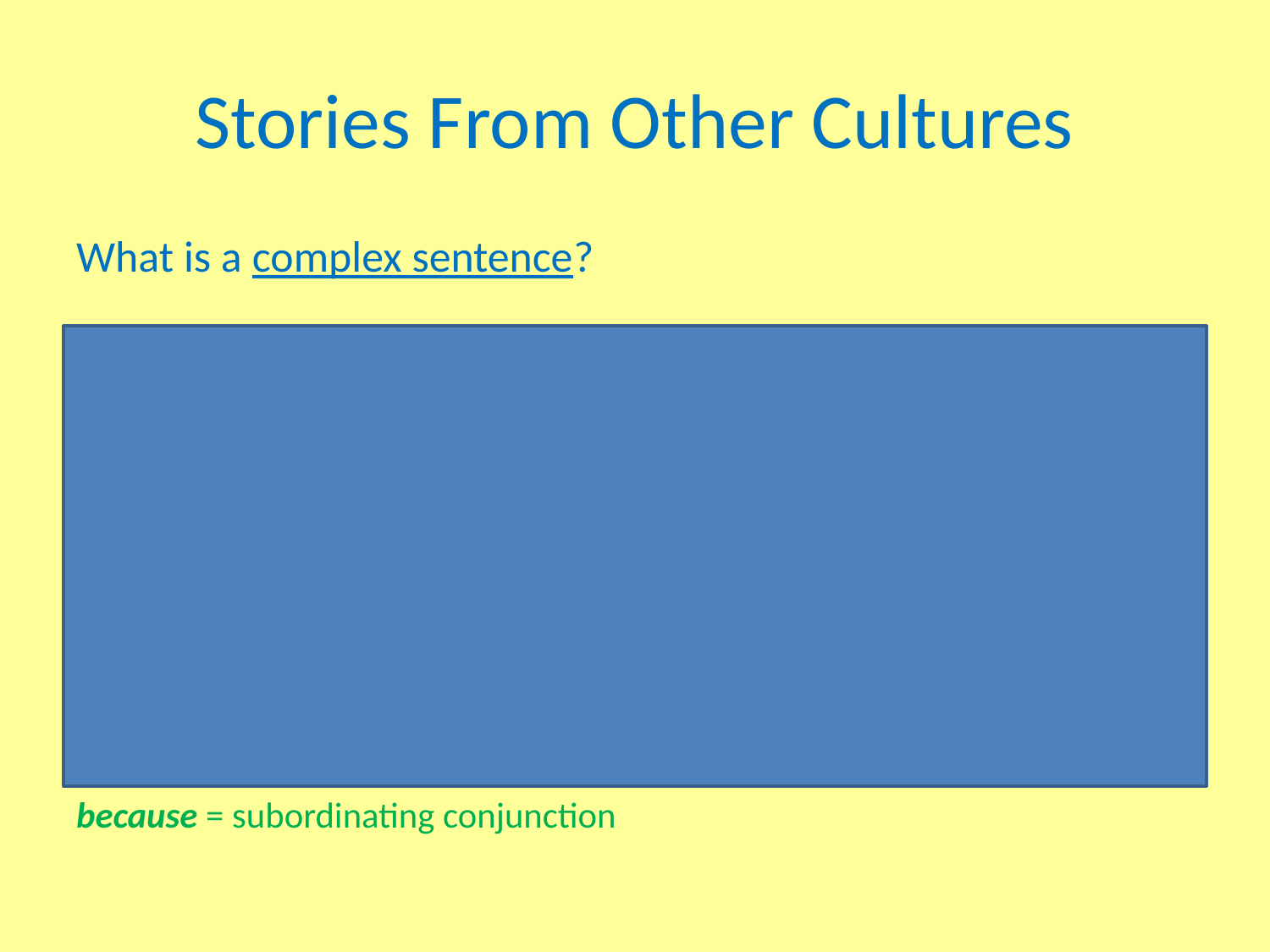

# Stories From Other Cultures
What is a complex sentence?

They contain a main clause (which makes sense on its own) and at least one subordinating clause (which does not make sense on its own) e.g.

The children played outside because it was sunny.

Bold = main clause
Green = subordinate clause
because = subordinating conjunction